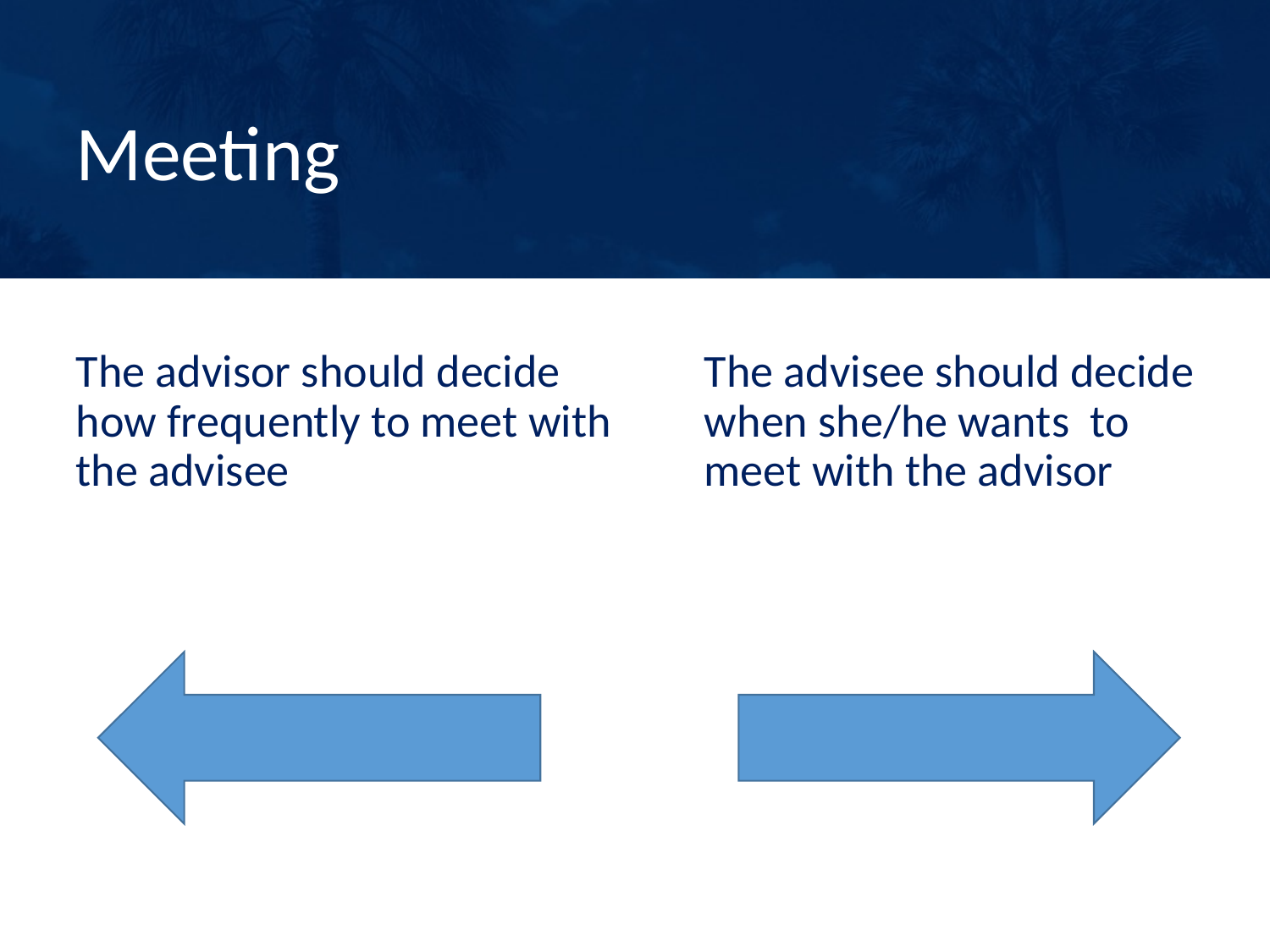

# Meeting
The advisor should decide how frequently to meet with the advisee
The advisee should decide when she/he wants  to meet with the advisor